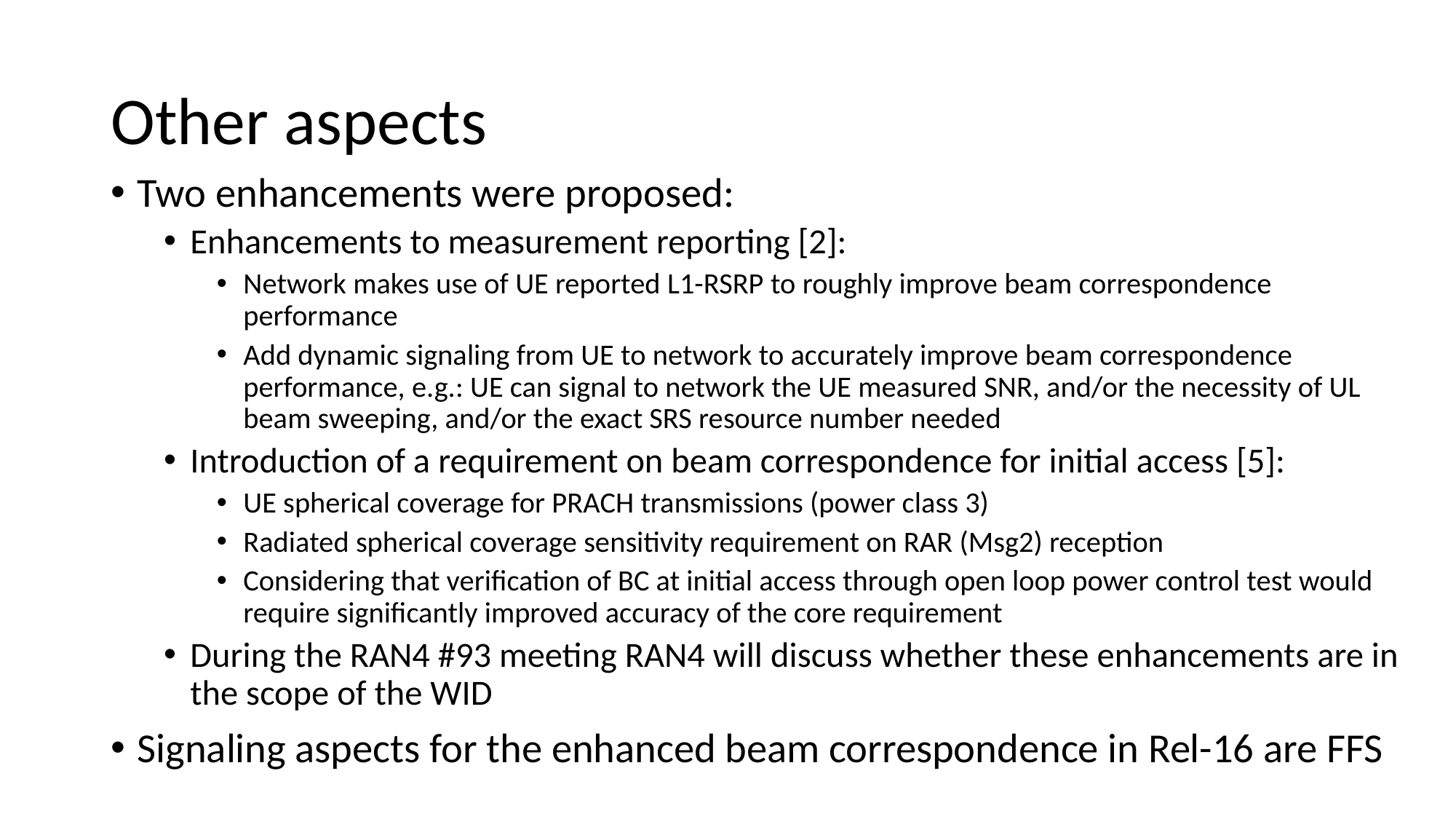

# Other aspects
Two enhancements were proposed:
Enhancements to measurement reporting [2]:
Network makes use of UE reported L1-RSRP to roughly improve beam correspondence performance
Add dynamic signaling from UE to network to accurately improve beam correspondence performance, e.g.: UE can signal to network the UE measured SNR, and/or the necessity of UL beam sweeping, and/or the exact SRS resource number needed
Introduction of a requirement on beam correspondence for initial access [5]:
UE spherical coverage for PRACH transmissions (power class 3)
Radiated spherical coverage sensitivity requirement on RAR (Msg2) reception
Considering that verification of BC at initial access through open loop power control test would require significantly improved accuracy of the core requirement
During the RAN4 #93 meeting RAN4 will discuss whether these enhancements are in the scope of the WID
Signaling aspects for the enhanced beam correspondence in Rel-16 are FFS